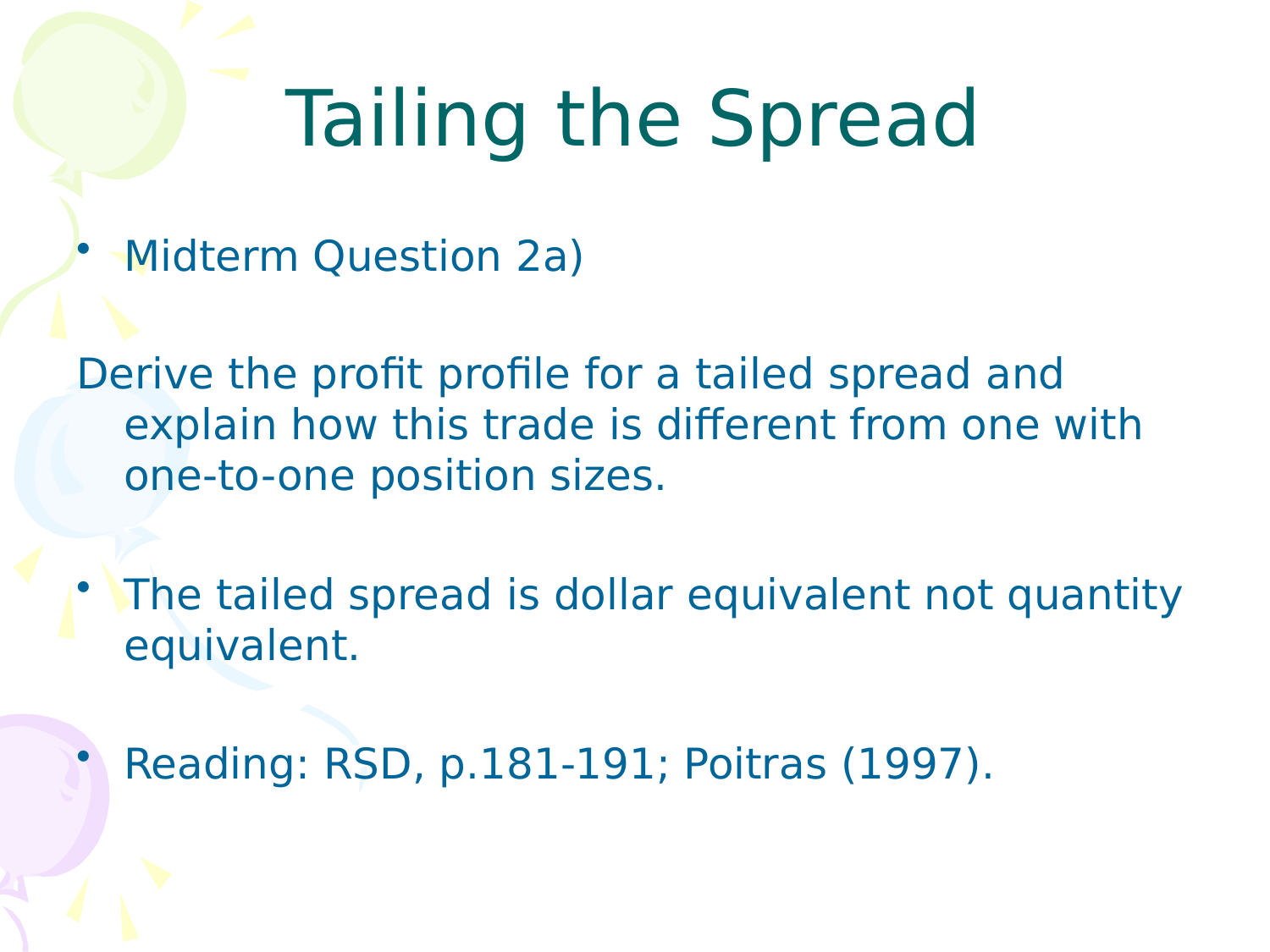

# Tailing the Spread
Midterm Question 2a)

Derive the profit profile for a tailed spread and explain how this trade is different from one with one-to-one position sizes.

The tailed spread is dollar equivalent not quantity equivalent.

Reading: RSD, p.181-191; Poitras (1997).